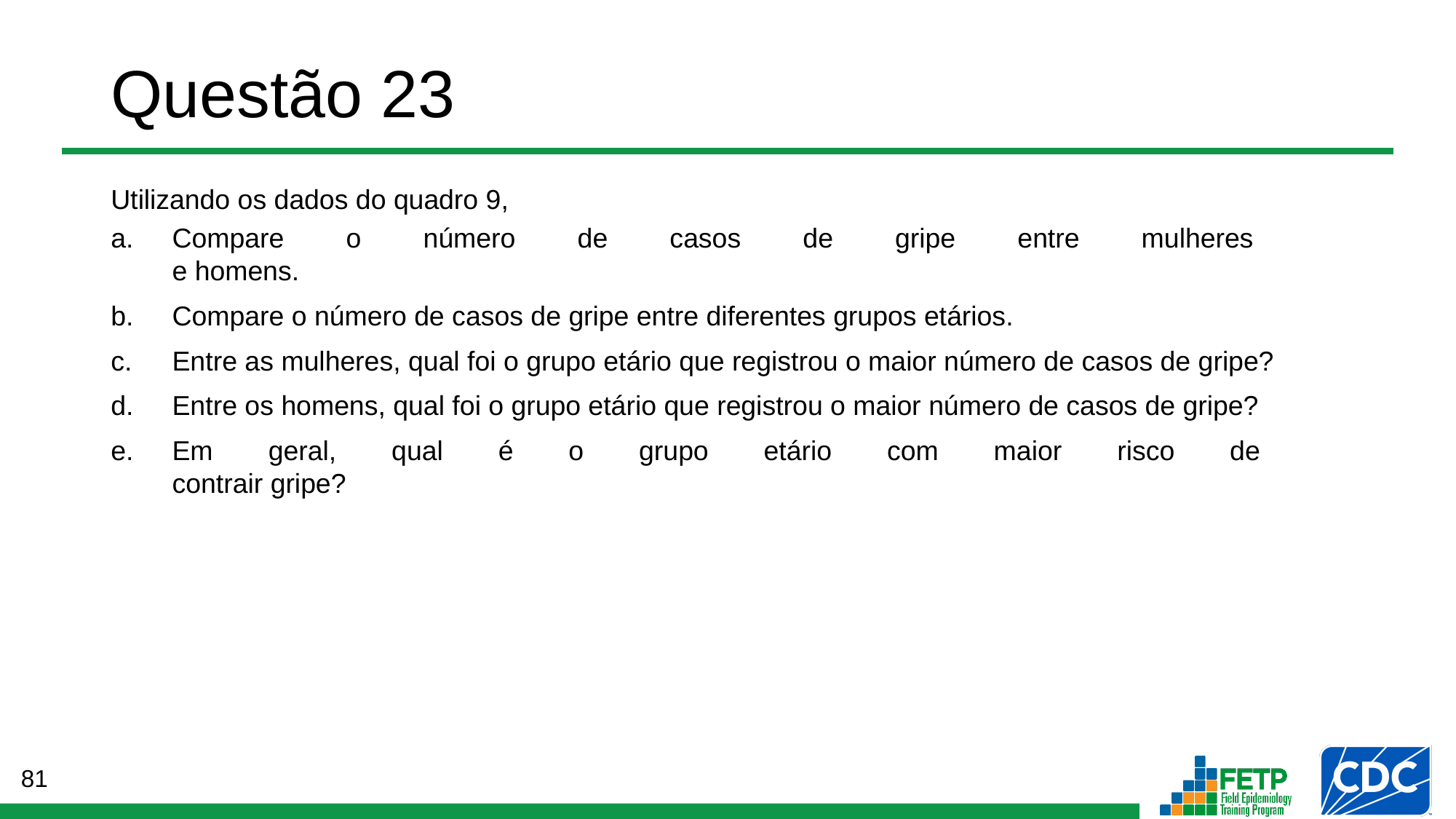

# Questão 23
Utilizando os dados do quadro 9,
Compare o número de casos de gripe entre mulheres
e homens.
Compare o número de casos de gripe entre diferentes grupos etários.
Entre as mulheres, qual foi o grupo etário que registrou o maior número de casos de gripe?
Entre os homens, qual foi o grupo etário que registrou o maior número de casos de gripe?
Em geral, qual é o grupo etário com maior risco de
contrair gripe?